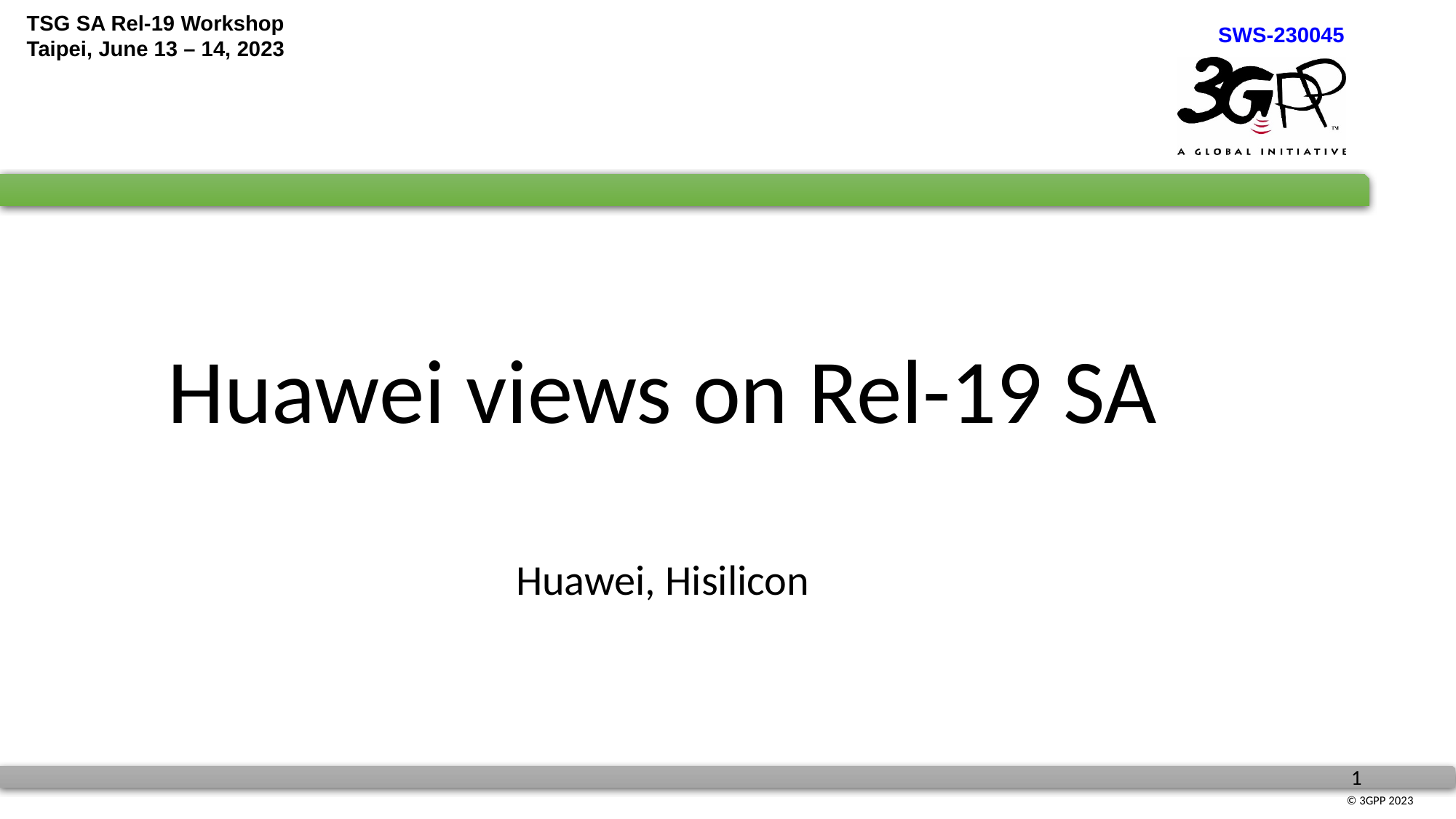

# Huawei views on Rel-19 SA
Huawei, Hisilicon